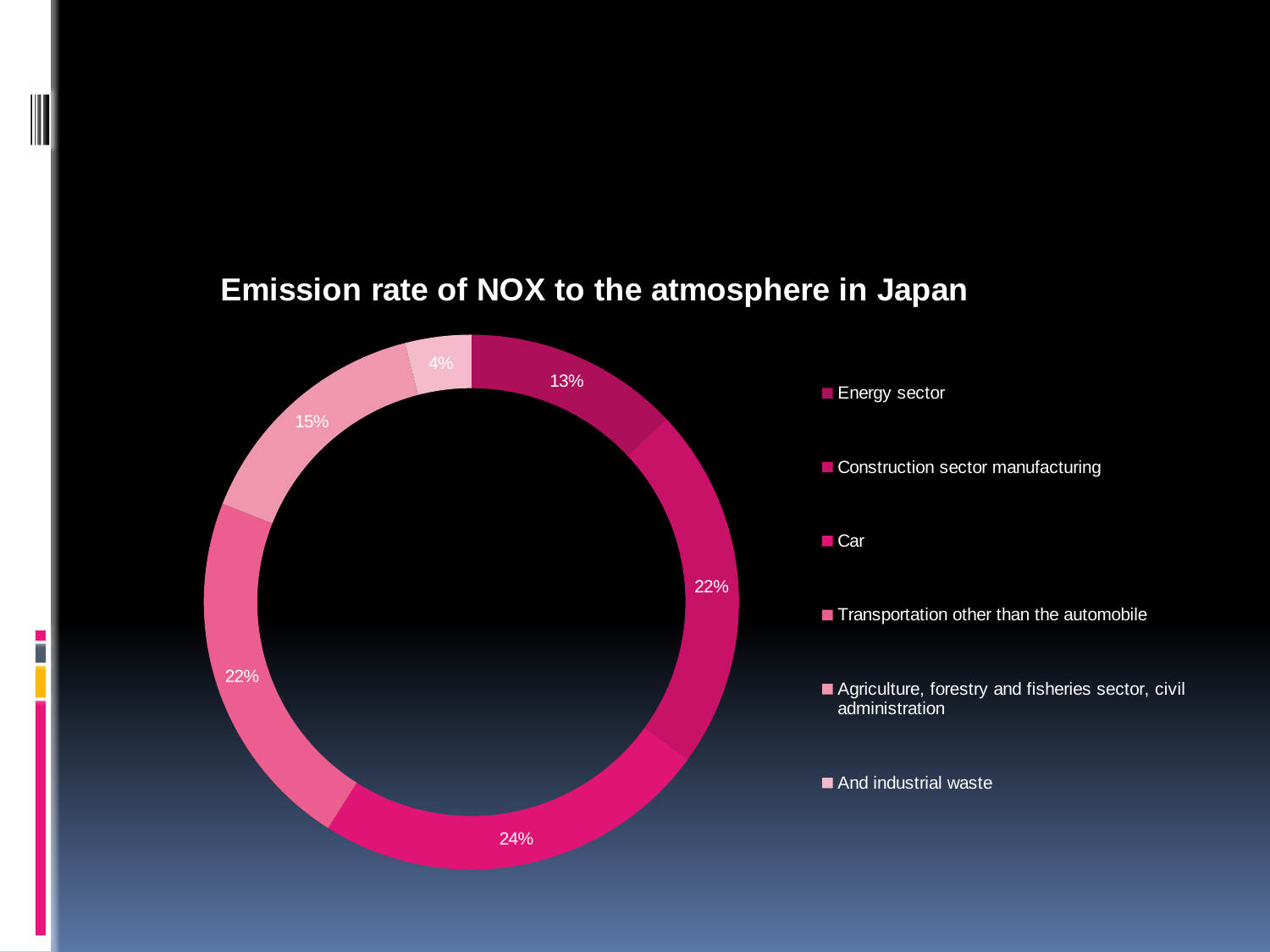

#

### Chart: Emission rate of NOX to the atmosphere in Japan

| Category |  |  |  |  |
|---|---|---|---|---|
| Energy sector | None | None | None | 0.13 |
| Construction sector manufacturing | None | None | None | 0.22 |
| Car | None | None | None | 0.24000000000000002 |
| Transportation other than the automobile | None | None | None | 0.22 |
| Agriculture, forestry and fisheries sector, civil administration | None | None | None | 0.15000000000000002 |
| And industrial waste | None | None | None | 0.04000000000000001 |